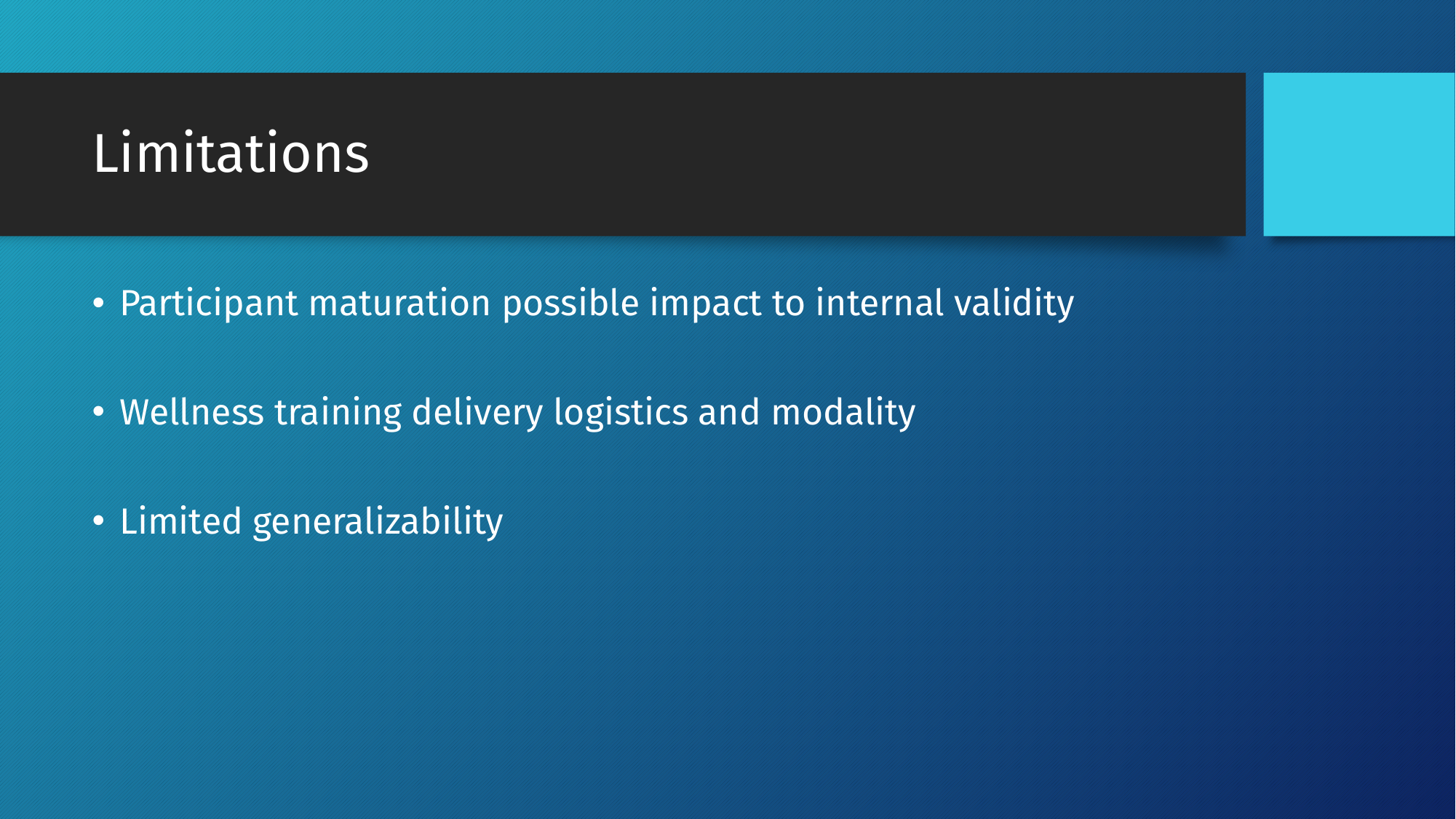

# Limitations
Participant maturation possible impact to internal validity

Wellness training delivery logistics and modality

Limited generalizability